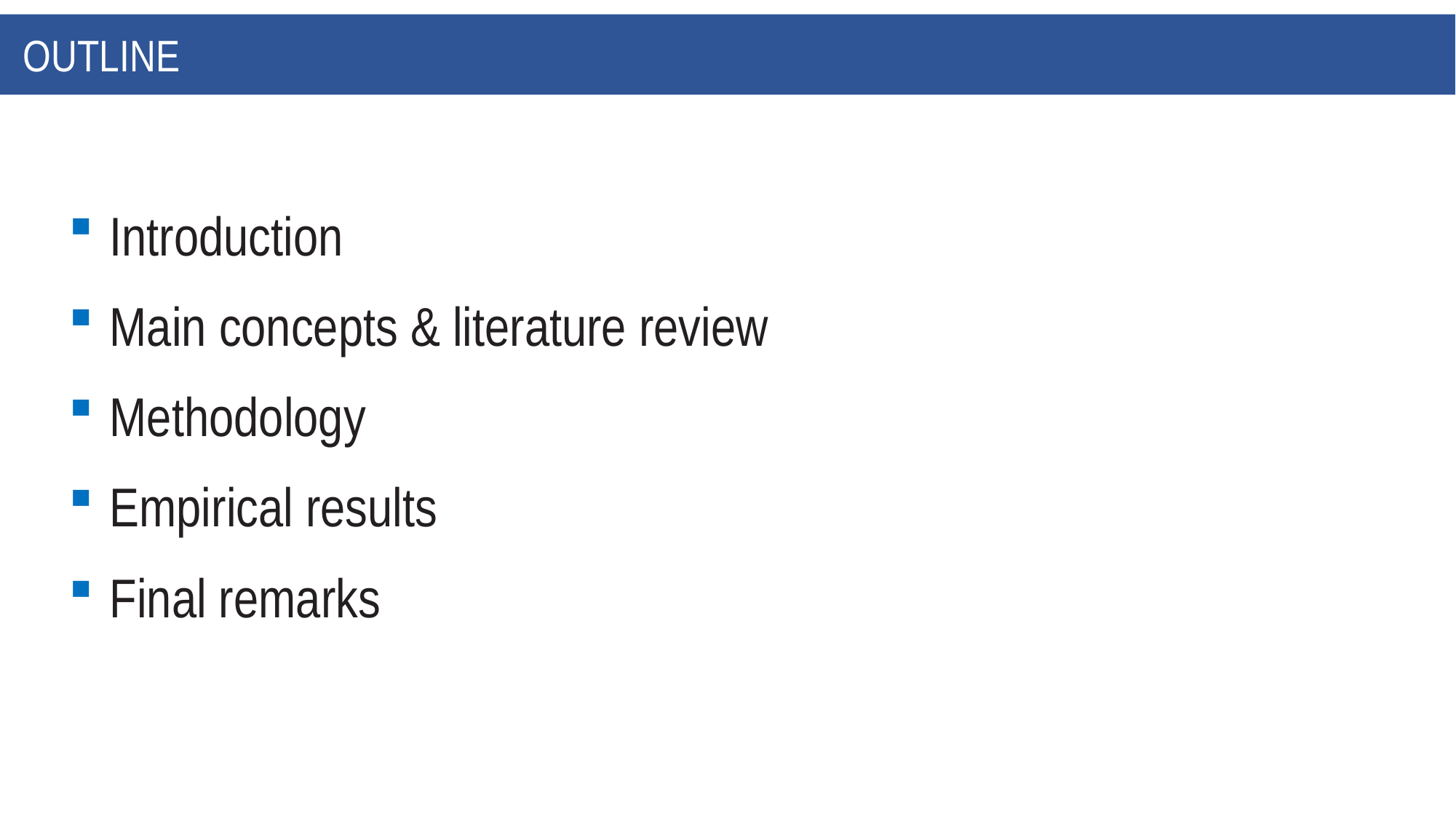

# OUTLINE
Introduction
Main concepts & literature review
Methodology
Empirical results
Final remarks